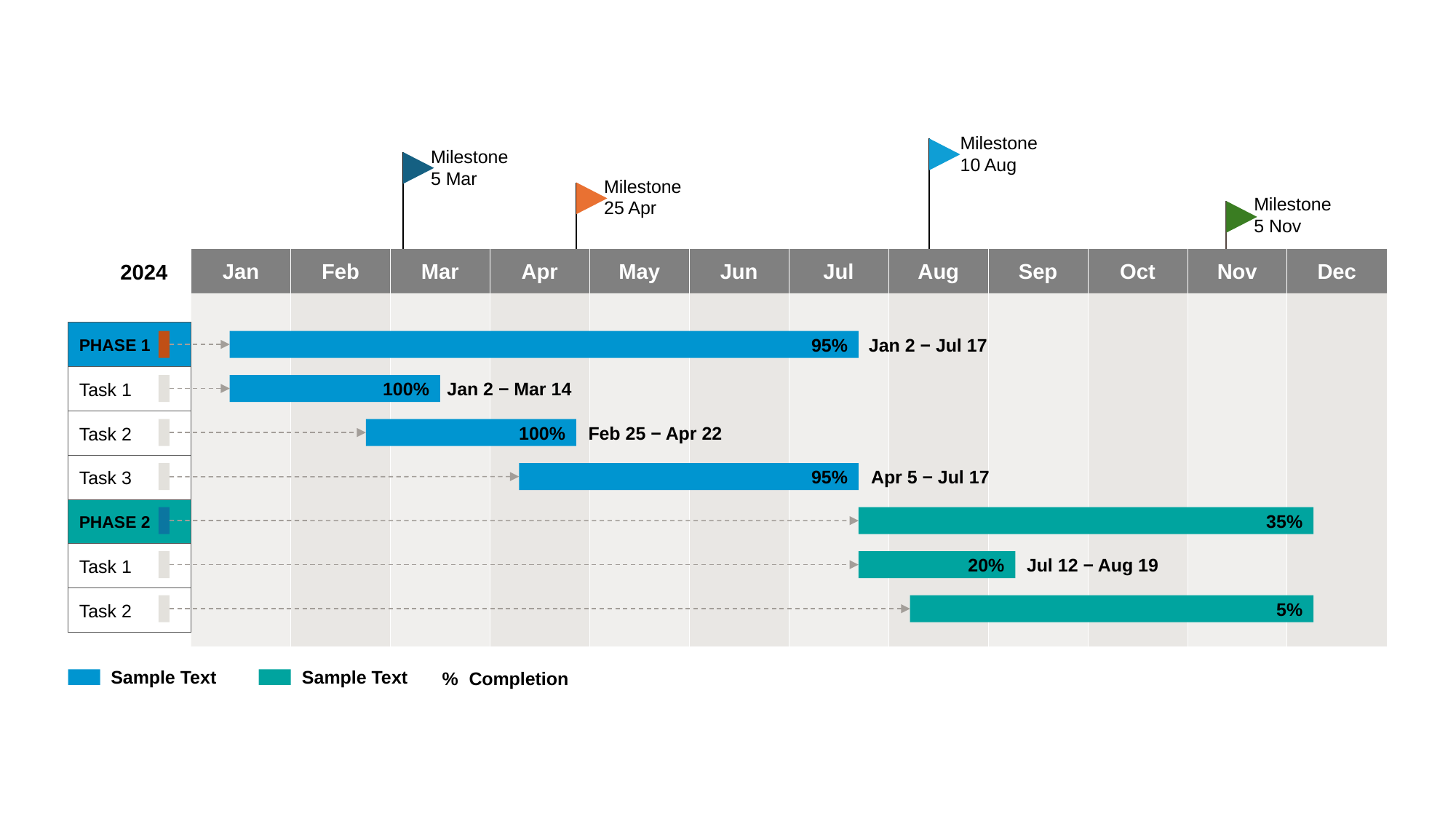

Milestone
10 Aug

Milestone
5 Mar

Milestone
25 Apr

Milestone
5 Nov

| Jan | Feb | Mar | Apr | May | Jun | Jul | Aug | Sep | Oct | Nov | Dec |
| --- | --- | --- | --- | --- | --- | --- | --- | --- | --- | --- | --- |
|  |  |  |  |  |  |  |  |  |  |  |  |
2024
| PHASE 1 |
| --- |
| Task 1 |
| Task 2 |
| Task 3 |
| PHASE 2 |
| Task 1 |
| Task 2 |
Jan 2 − Jul 17

95%
Jan 2 − Mar 14

100%
Feb 25 − Apr 22

100%
Apr 5 − Jul 17

95%

35%
Jul 12 − Aug 19

20%

5%
Completion
%
Sample Text

Sample Text